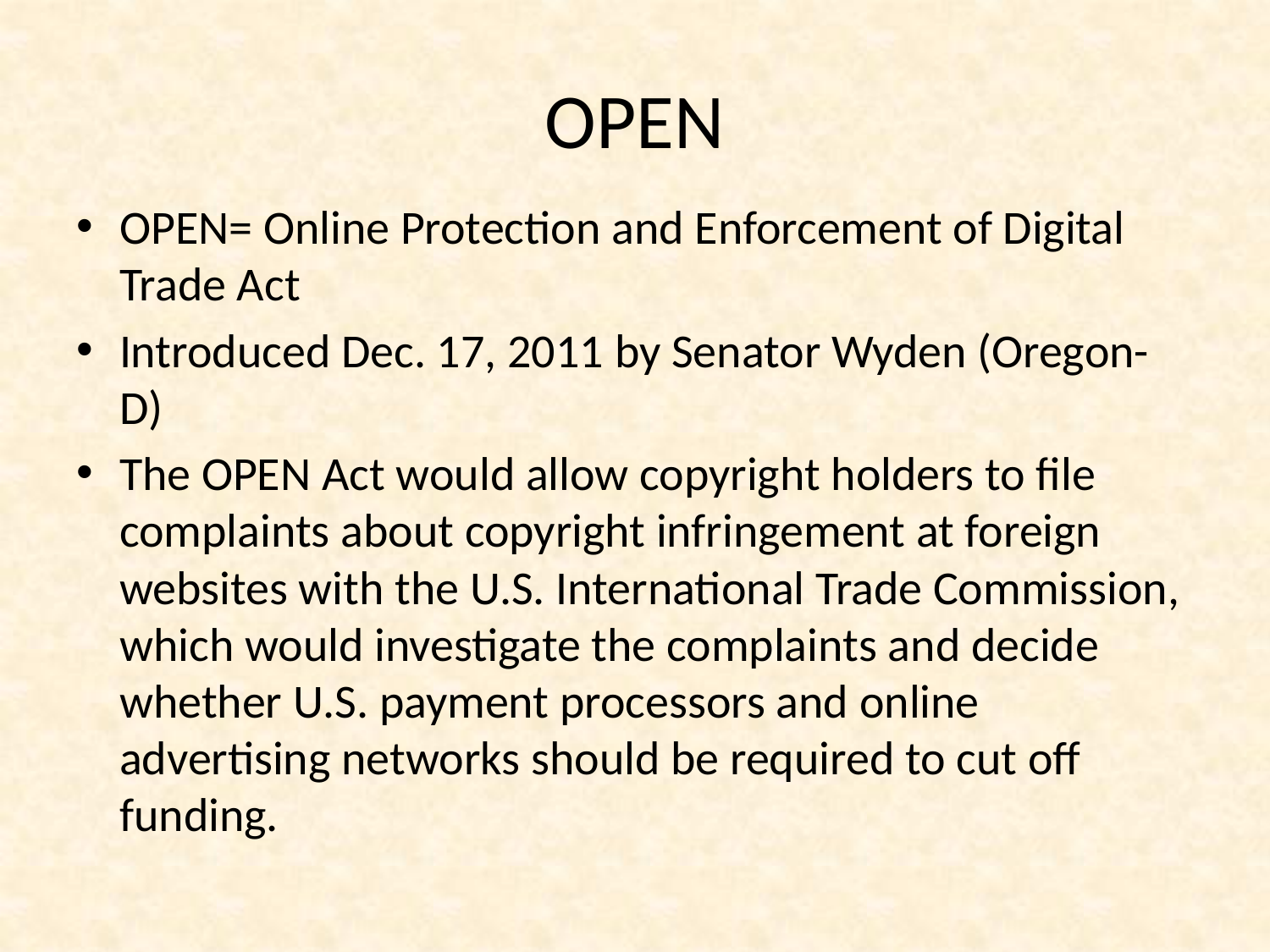

# OPEN
OPEN= Online Protection and Enforcement of Digital Trade Act
Introduced Dec. 17, 2011 by Senator Wyden (Oregon-D)
The OPEN Act would allow copyright holders to file complaints about copyright infringement at foreign websites with the U.S. International Trade Commission, which would investigate the complaints and decide whether U.S. payment processors and online advertising networks should be required to cut off funding.